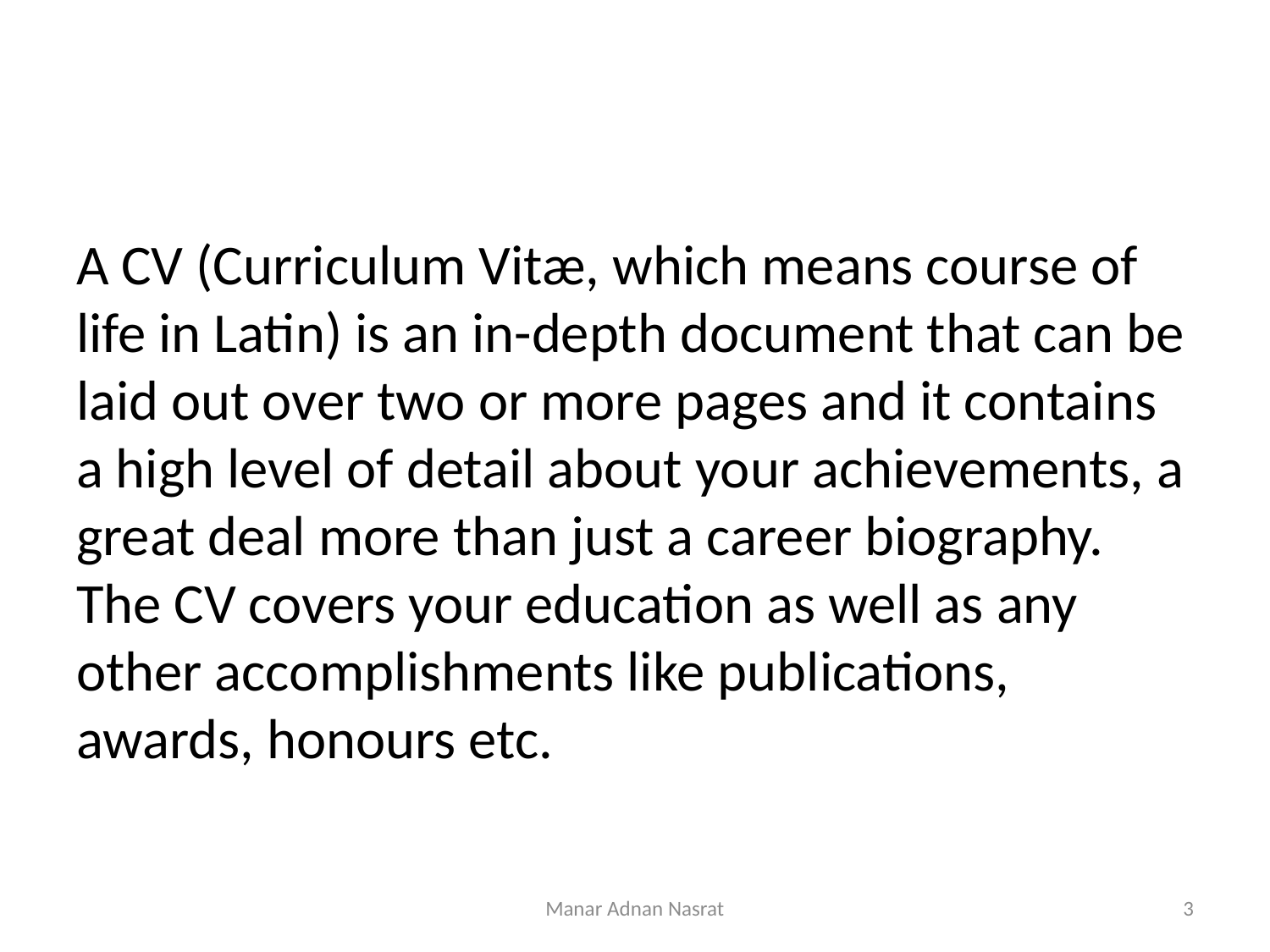

#
A CV (Curriculum Vitæ, which means course of life in Latin) is an in-depth document that can be laid out over two or more pages and it contains a high level of detail about your achievements, a great deal more than just a career biography. The CV covers your education as well as any other accomplishments like publications, awards, honours etc.
Manar Adnan Nasrat
3